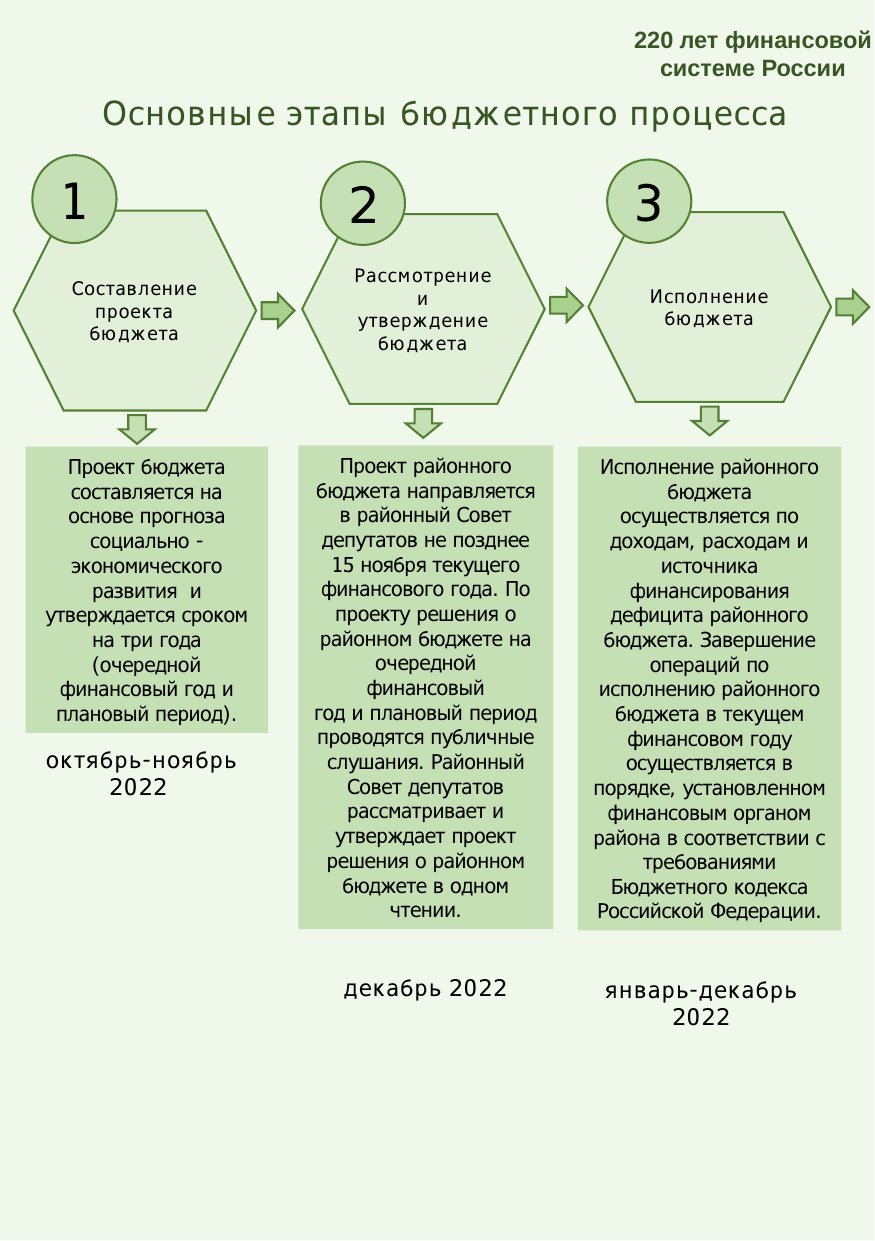

220 лет финансовой системе России
Основные этапы бюджетного процесса
1
Составление проекта бюджета
3
Исполнение бюджета
2
Рассмотрение и утверждение бюджета

Проект районного бюджета направляется в районный Совет депутатов не позднее 15 ноября текущего финансового года. По проекту решения о районном бюджете на очередной финансовый
год и плановый период проводятся публичные слушания. Районный Совет депутатов рассматривает и утверждает проект решения о районном бюджете в одном чтении.
Проект бюджета составляется на основе прогноза социально - экономического развития  и утверждается сроком на три года (очередной финансовый год и плановый период).
Исполнение районного бюджета осуществляется по доходам, расходам и источника финансирования дефицита районного бюджета. Завершение операций по исполнению районного бюджета в текущем финансовом году осуществляется в порядке, установленном финансовым органом района в соответствии с требованиями Бюджетного кодекса Российской Федерации.
октябрь-ноябрь 2022
декабрь 2022
январь-декабрь 2022